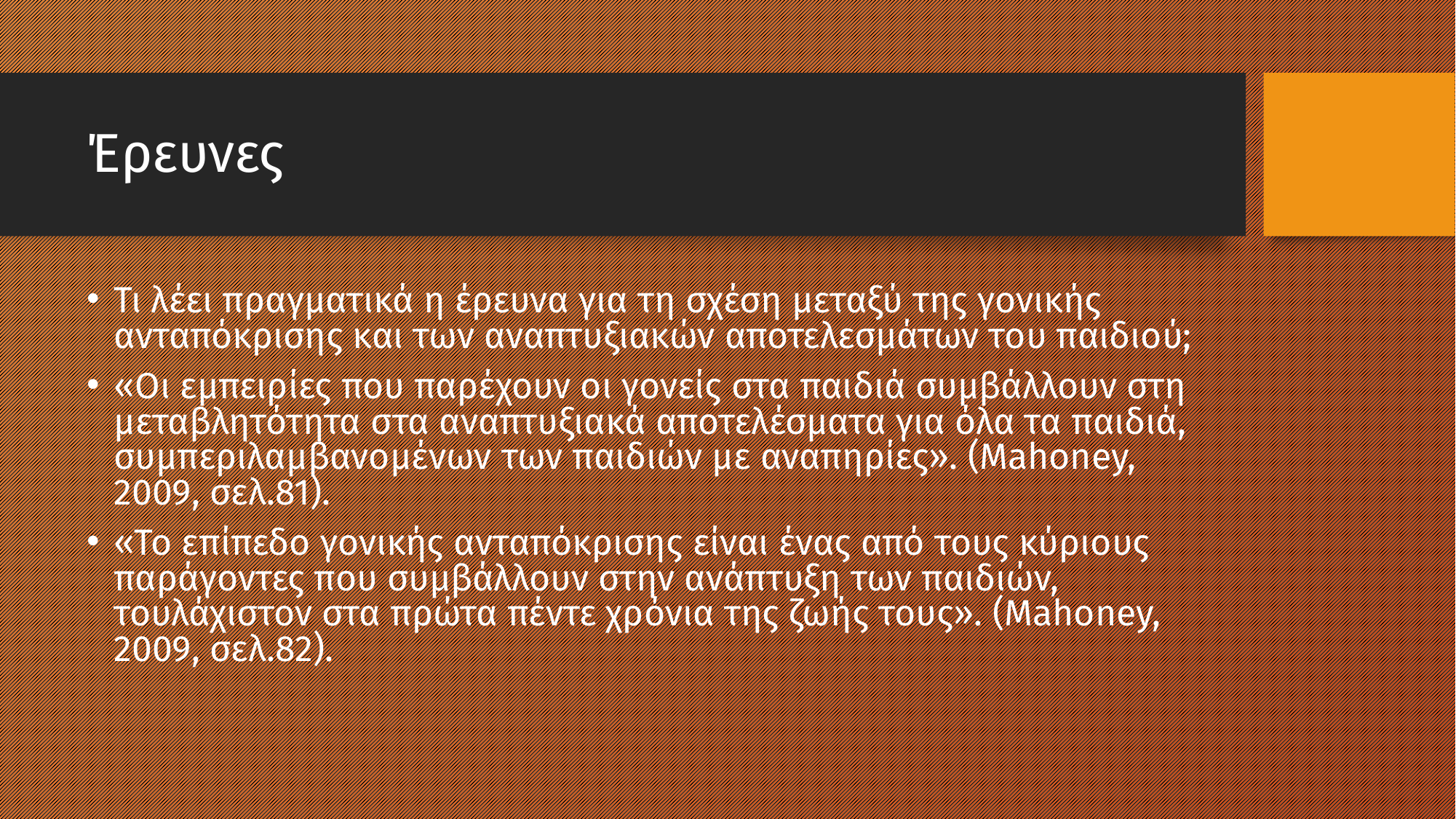

# Έρευνες
Τι λέει πραγματικά η έρευνα για τη σχέση μεταξύ της γονικής ανταπόκρισης και των αναπτυξιακών αποτελεσμάτων του παιδιού;
«Οι εμπειρίες που παρέχουν οι γονείς στα παιδιά συμβάλλουν στη μεταβλητότητα στα αναπτυξιακά αποτελέσματα για όλα τα παιδιά, συμπεριλαμβανομένων των παιδιών με αναπηρίες». (Mahoney, 2009, σελ.81).
«Το επίπεδο γονικής ανταπόκρισης είναι ένας από τους κύριους παράγοντες που συμβάλλουν στην ανάπτυξη των παιδιών, τουλάχιστον στα πρώτα πέντε χρόνια της ζωής τους». (Mahoney, 2009, σελ.82).